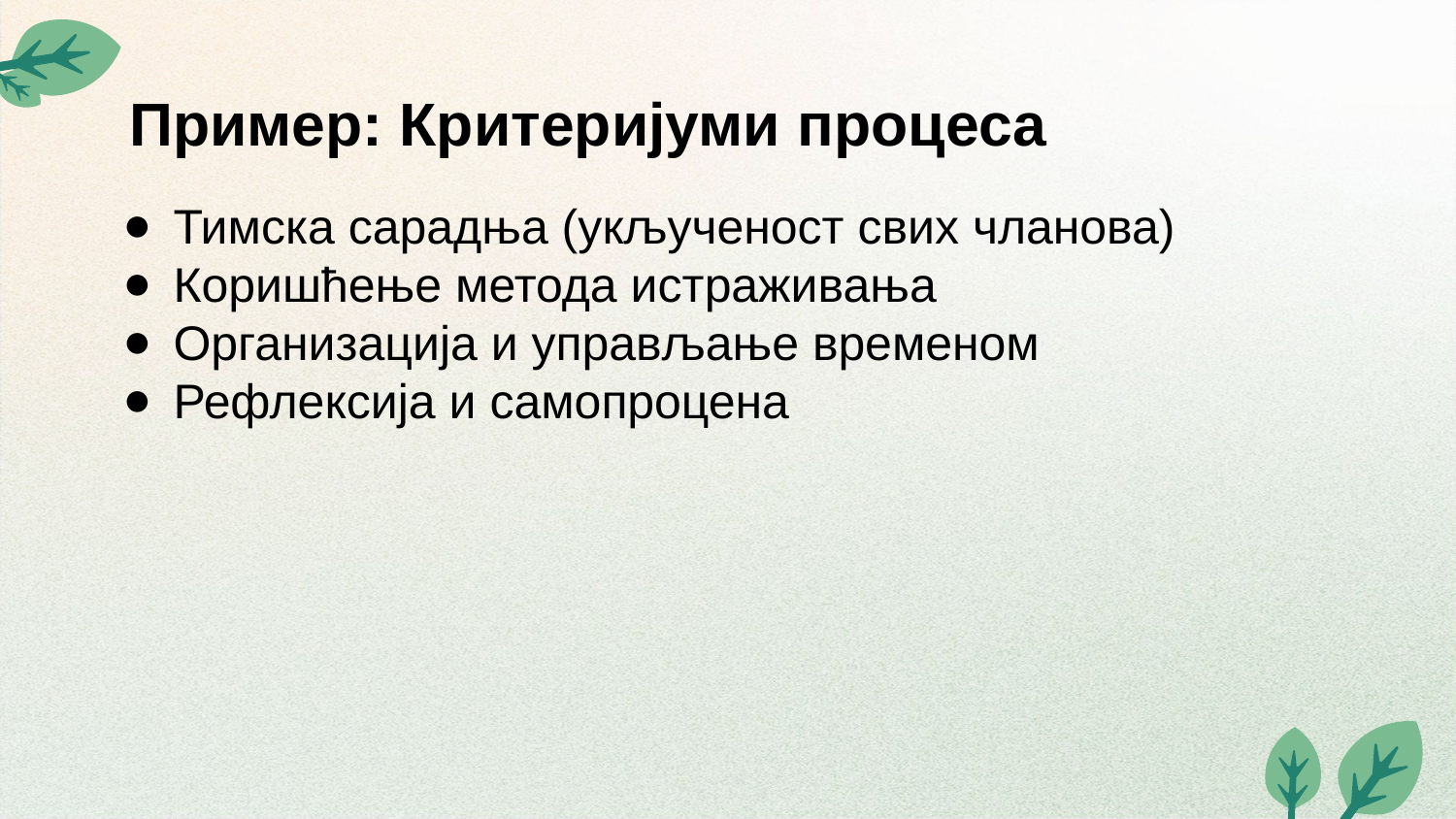

# Пример: Критеријуми процеса
Тимска сарадња (укљученост свих чланова)
Коришћење метода истраживања
Организација и управљање временом
Рефлексија и самопроцена